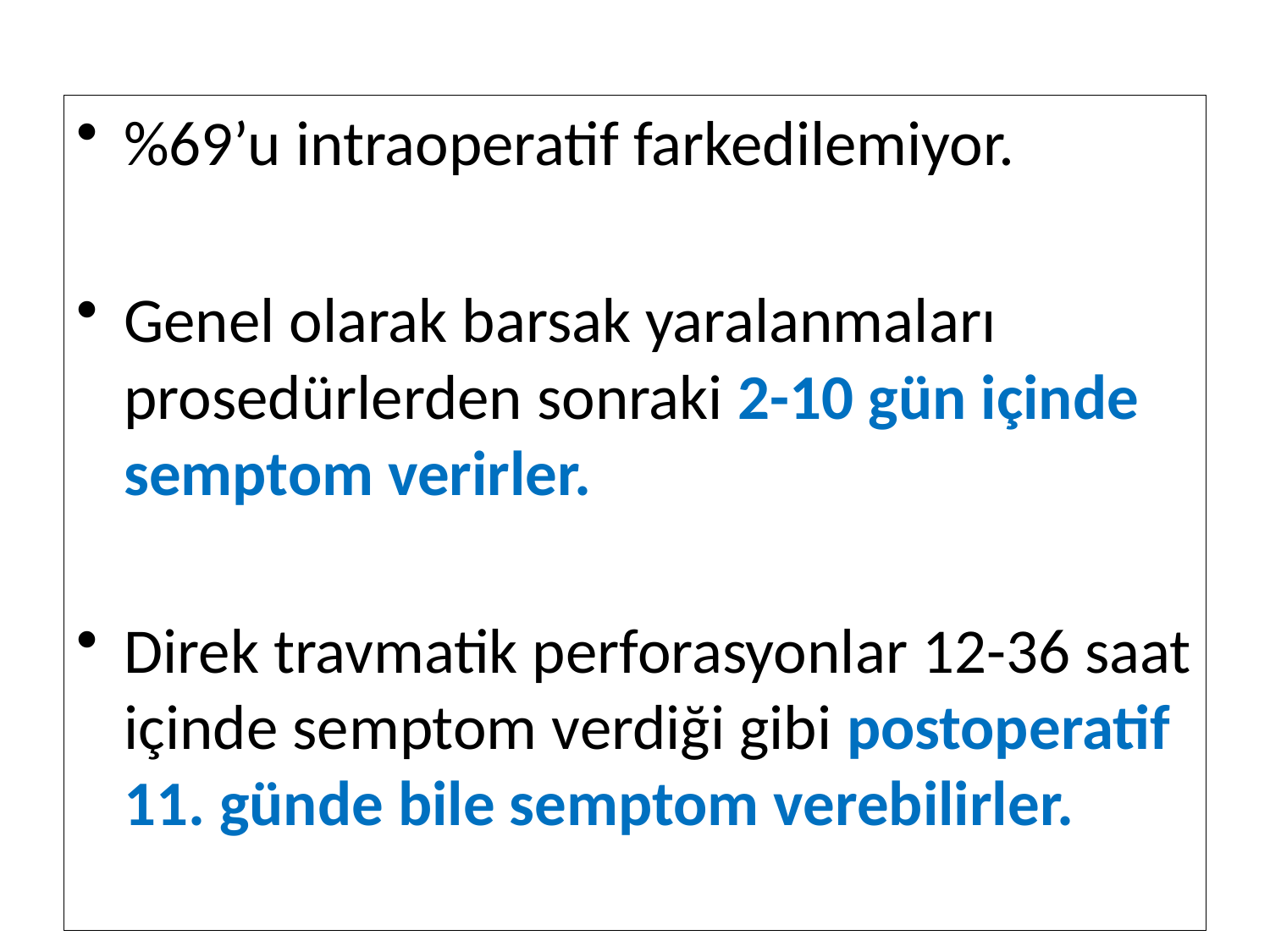

%69’u intraoperatif farkedilemiyor.

Genel olarak barsak yaralanmaları prosedürlerden sonraki 2-10 gün içinde semptom verirler.

Direk travmatik perforasyonlar 12-36 saat içinde semptom verdiği gibi postoperatif 11. günde bile semptom verebilirler.